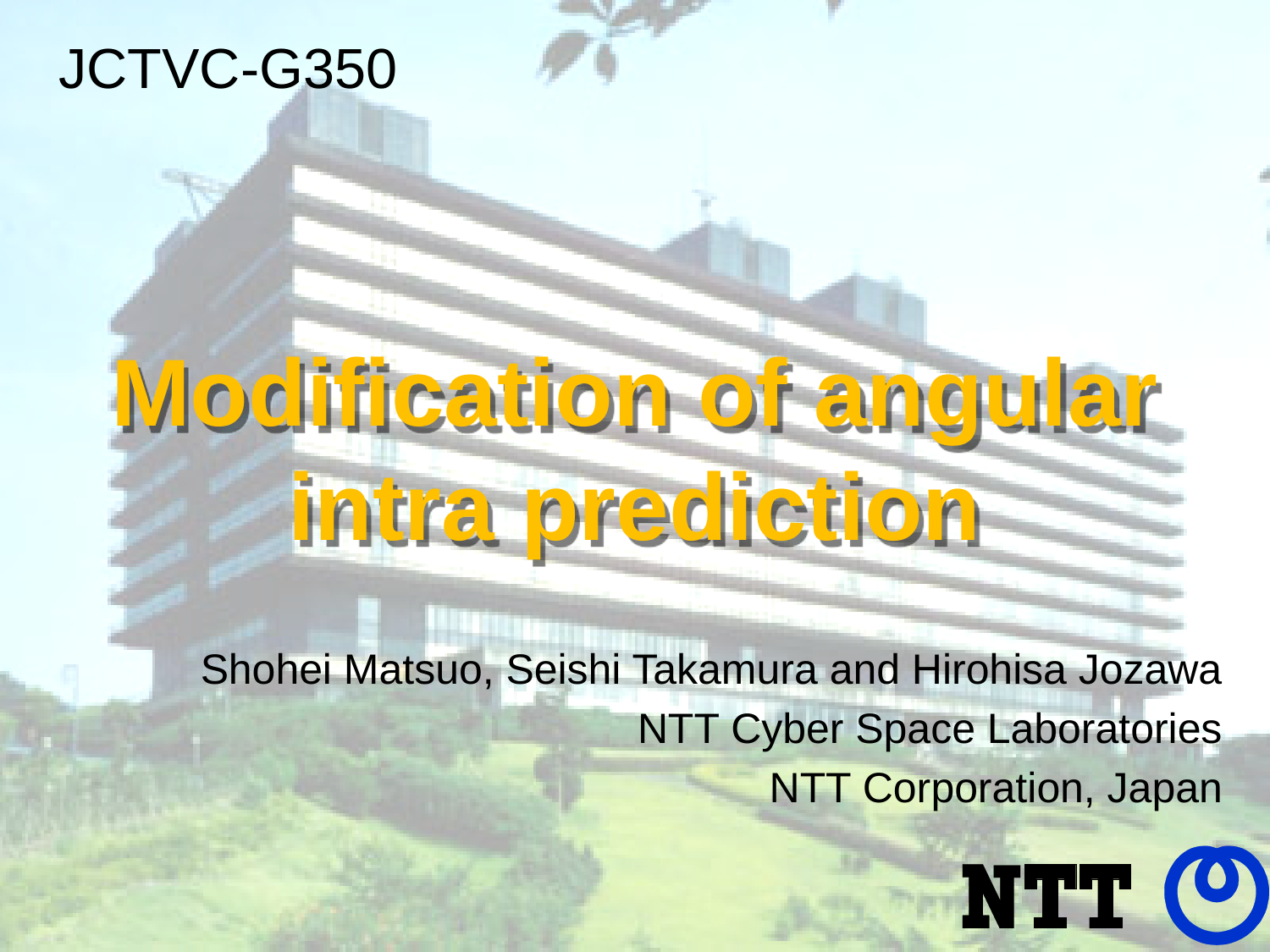

JCTVC-G350
Modification of angular intra prediction
Shohei Matsuo, Seishi Takamura and Hirohisa Jozawa
NTT Cyber Space Laboratories
NTT Corporation, Japan